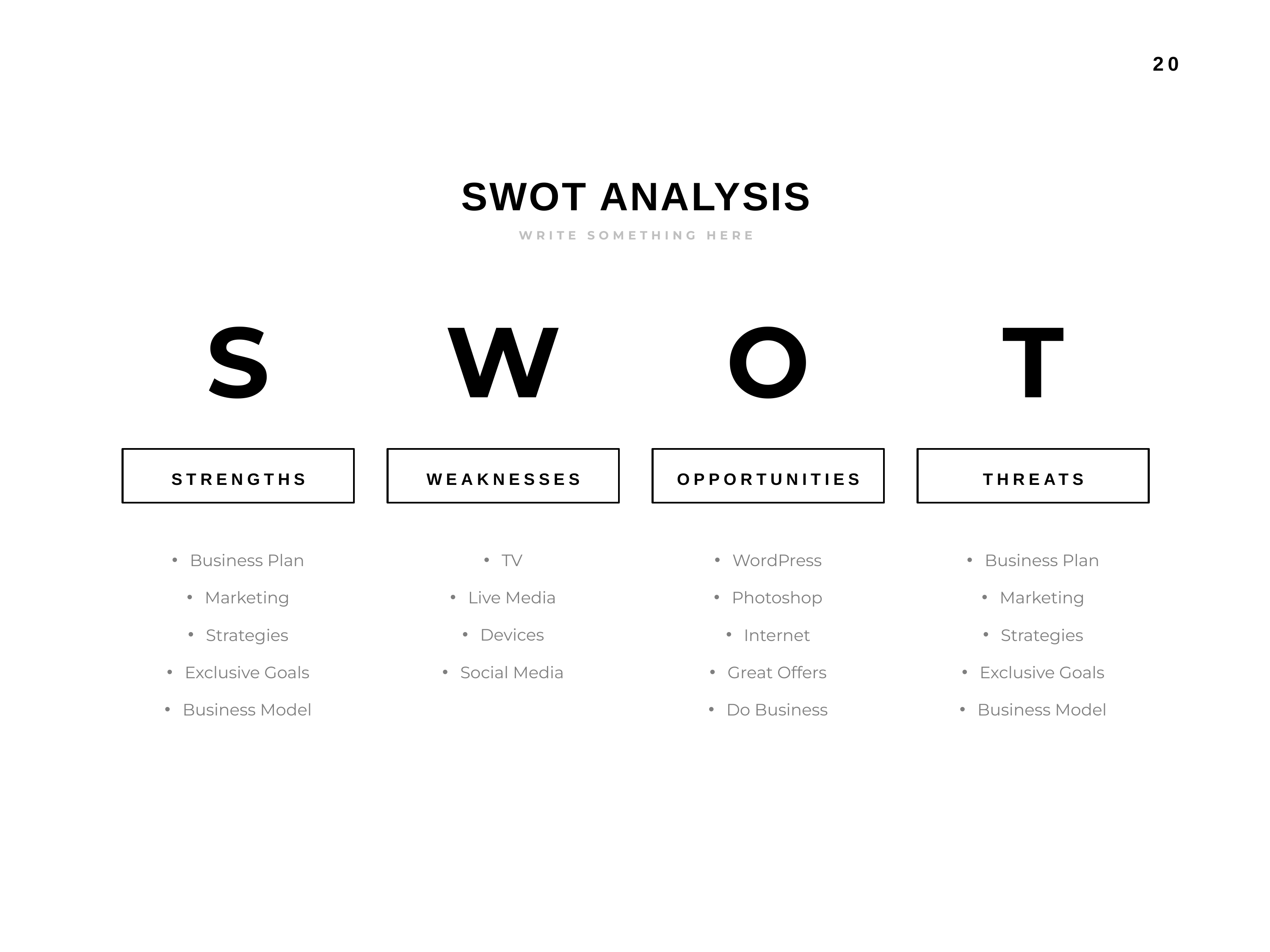

SWOT ANALYSIS
WRITE SOMETHING HERE
S
W
O
T

STRENGTHS
WEAKNESSES
OPPORTUNITIES
THREATS
Business Plan
Marketing
Strategies
Exclusive Goals
Business Model
TV
Live Media
Devices
Social Media
WordPress
Photoshop
Internet
Great Offers
Do Business
Business Plan
Marketing
Strategies
Exclusive Goals
Business Model